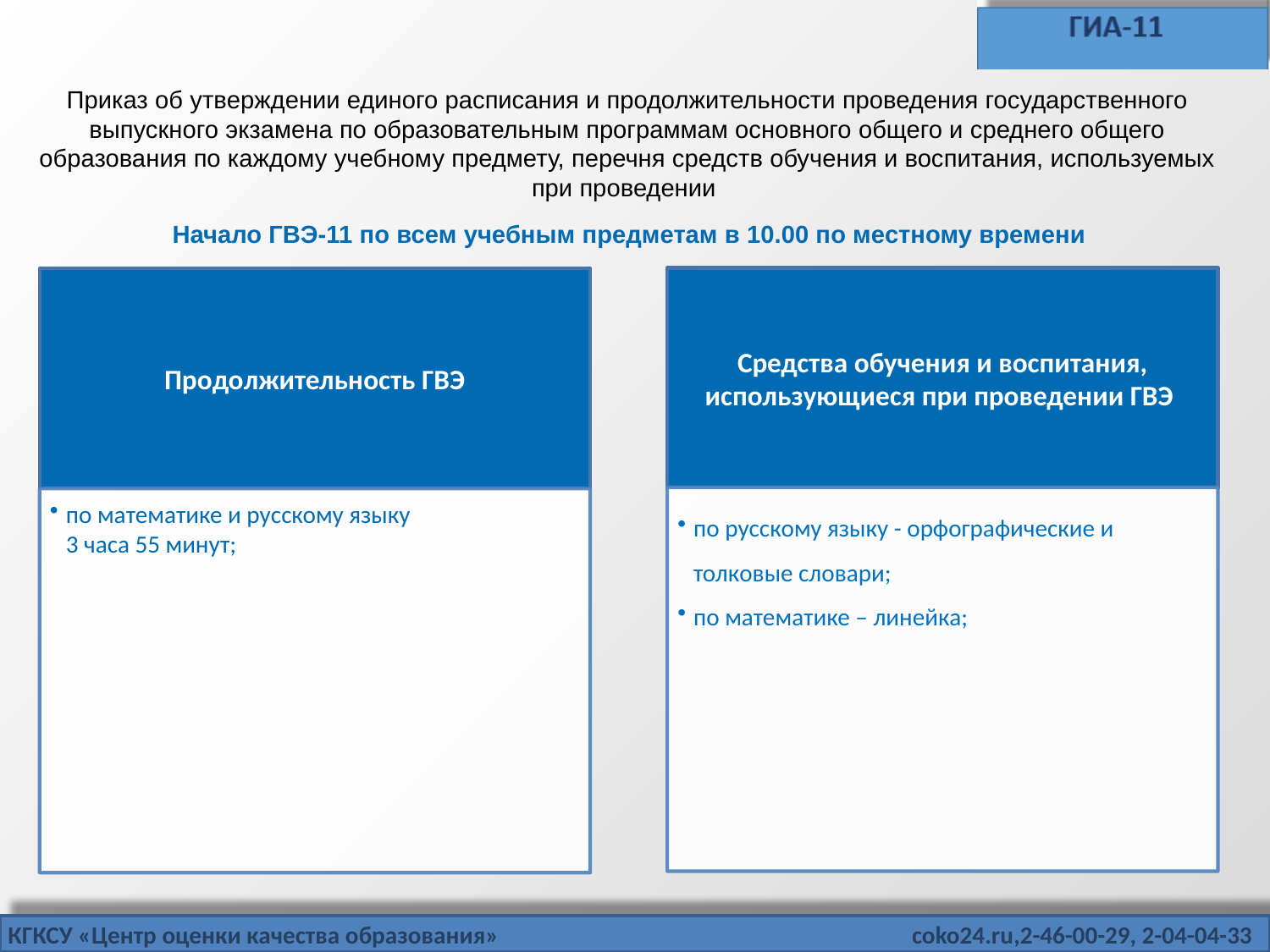

# Приказ об утверждении единого расписания и продолжительности проведения государственного выпускного экзамена по образовательным программам основного общего и среднего общего образования по каждому учебному предмету, перечня средств обучения и воспитания, используемых при проведении
Начало ГВЭ-11 по всем учебным предметам в 10.00 по местному времени
Продолжительность ГВЭ
по математике и русскому языку
3 часа 55 минут;
Средства обучения и воспитания, использующиеся при проведении ГВЭ
по русскому языку - орфографические и толковые словари;
по математике – линейка;